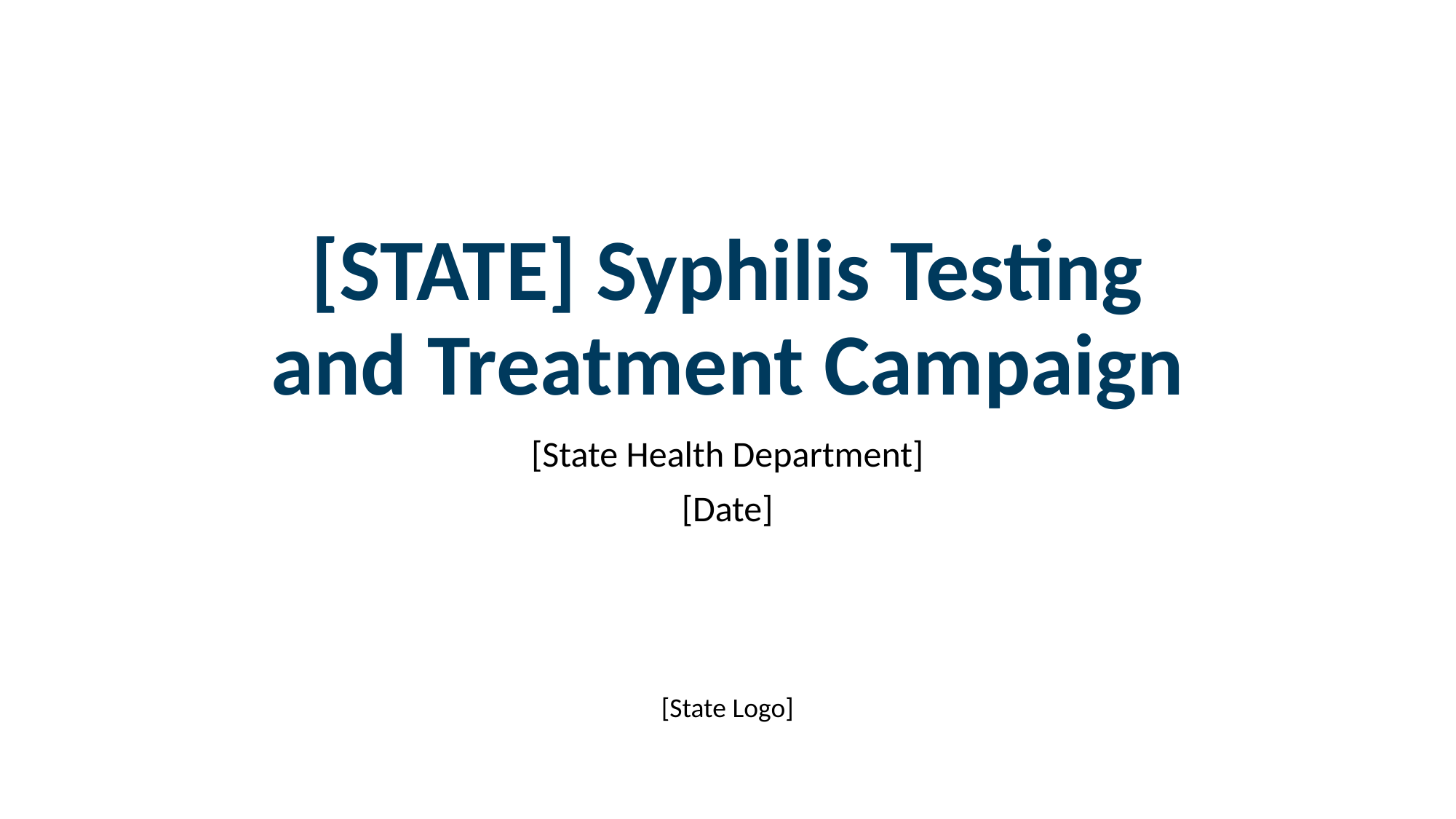

# [STATE] Syphilis Testing and Treatment Campaign
[State Health Department]
[Date]
[State Logo]